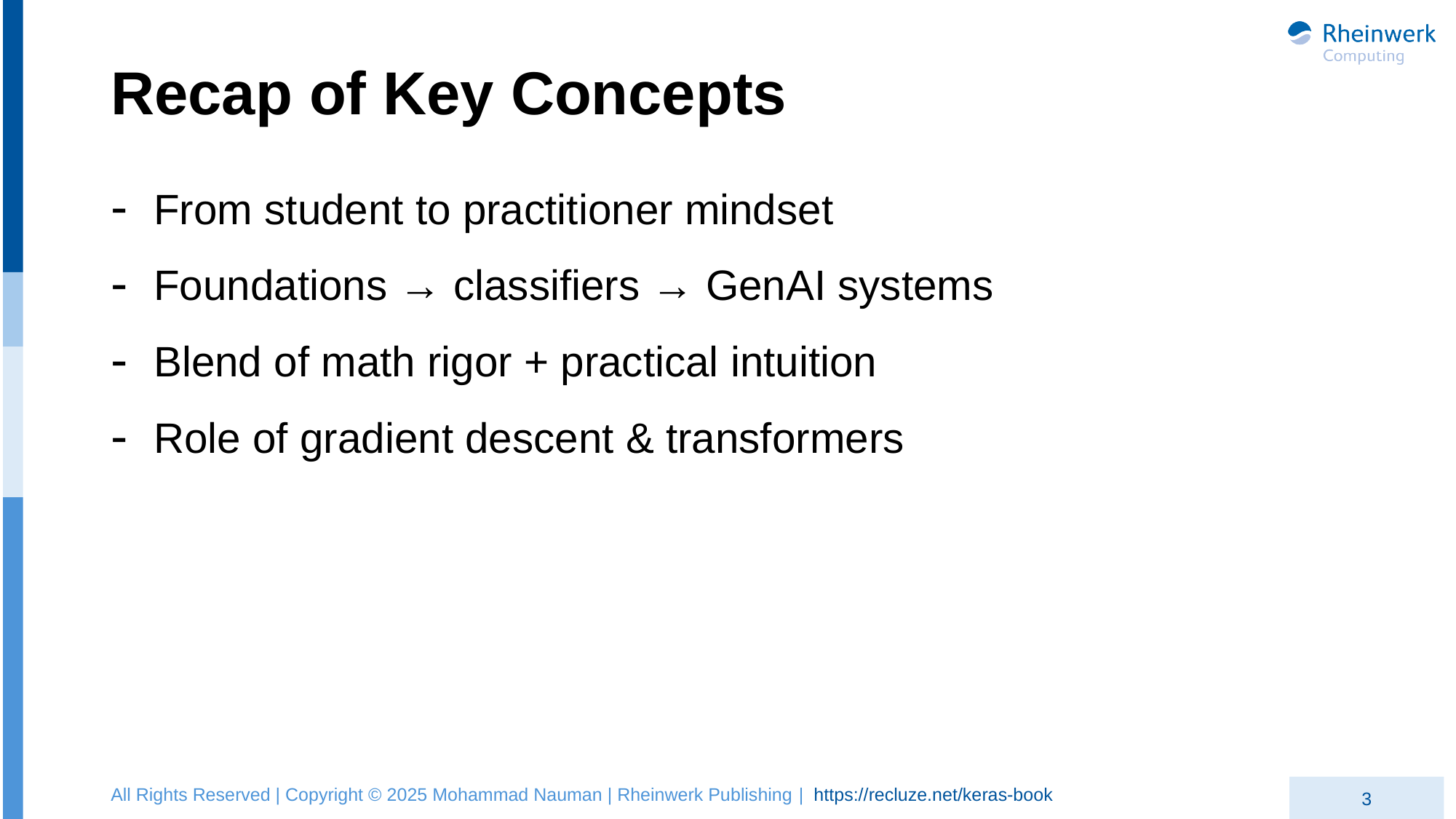

# Recap of Key Concepts
From student to practitioner mindset
Foundations → classifiers → GenAI systems
Blend of math rigor + practical intuition
Role of gradient descent & transformers